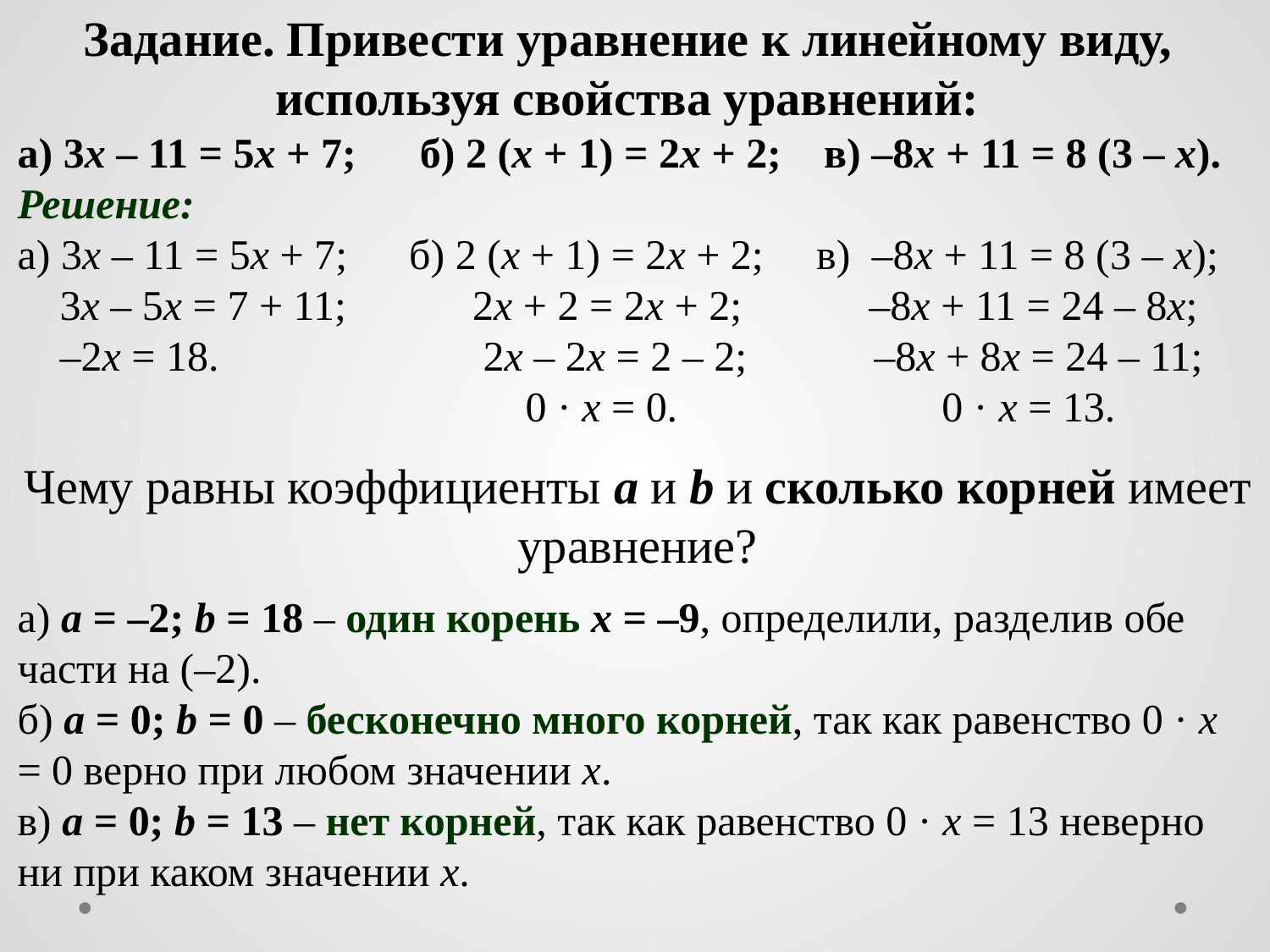

Задание. Привести уравнение к линейному виду, используя свойства уравнений:
а) 3х – 11 = 5х + 7;      б) 2 (х + 1) = 2х + 2;    в) –8х + 11 = 8 (3 – х).
Решение:
а) 3х – 11 = 5х + 7;	 б) 2 (х + 1) = 2х + 2;     в)  –8х + 11 = 8 (3 – х);
    3х – 5х = 7 + 11;	       2х + 2 = 2х + 2;            –8х + 11 = 24 – 8х;
    –2х = 18.		        2х – 2х = 2 – 2;            –8х + 8х = 24 – 11;
			            0 · х = 0.                         0 · х = 13.
Чему равны коэффициенты a и b и сколько корней имеет уравнение?
а) a = –2; b = 18 – один корень х = –9, определили, разделив обе части на (–2).
б) a = 0; b = 0 – бесконечно много корней, так как равенство 0 · х = 0 верно при любом значении х.
в) a = 0; b = 13 – нет корней, так как равенство 0 · х = 13 неверно ни при каком значении х.